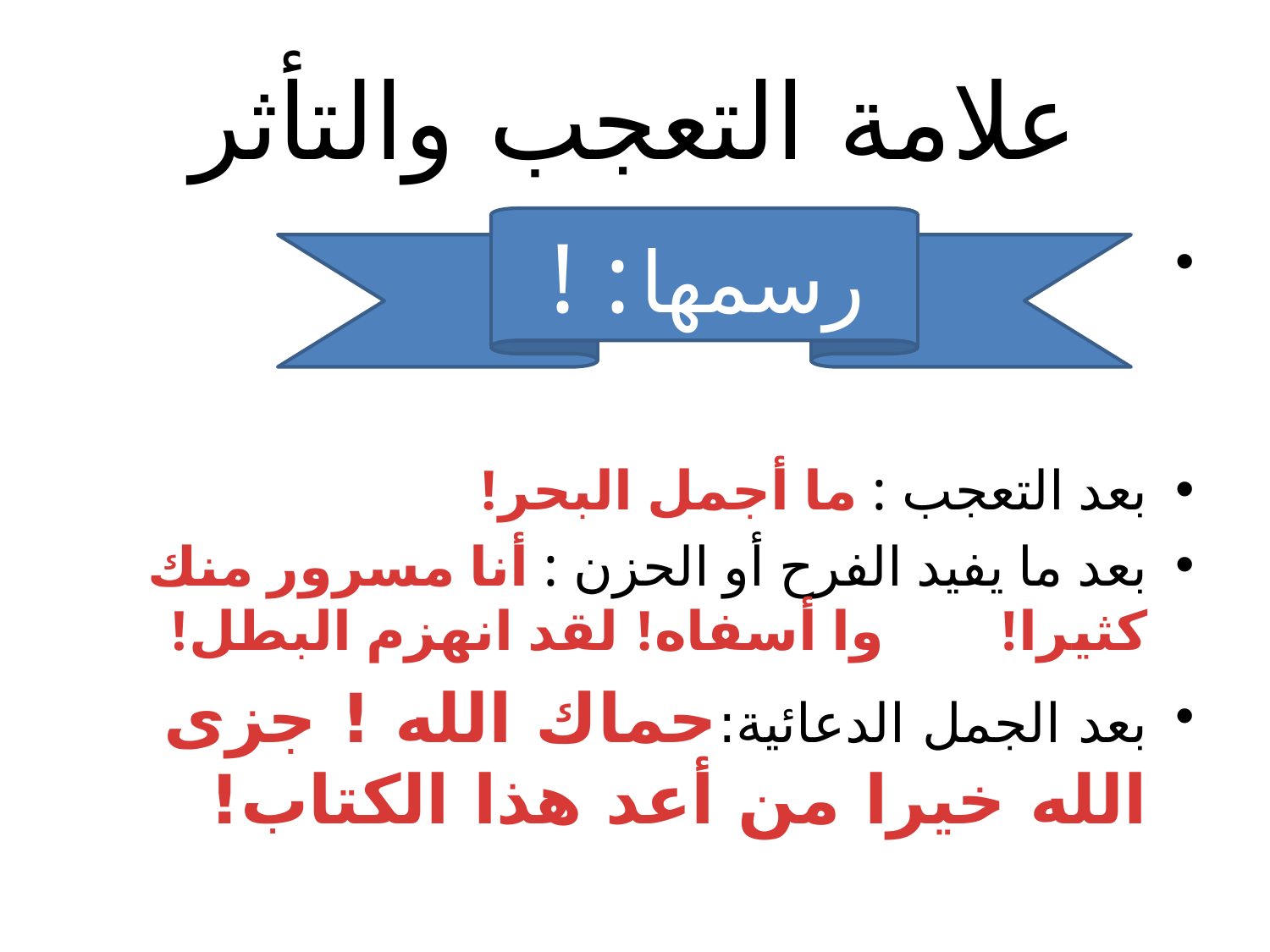

# علامة التعجب والتأثر
رسمها : !

بعد التعجب : ما أجمل البحر!
بعد ما يفيد الفرح أو الحزن : أنا مسرور منك كثيرا!        وا أسفاه! لقد انهزم البطل!
بعد الجمل الدعائية:حماك الله ! جزى الله خيرا من أعد هذا الكتاب!